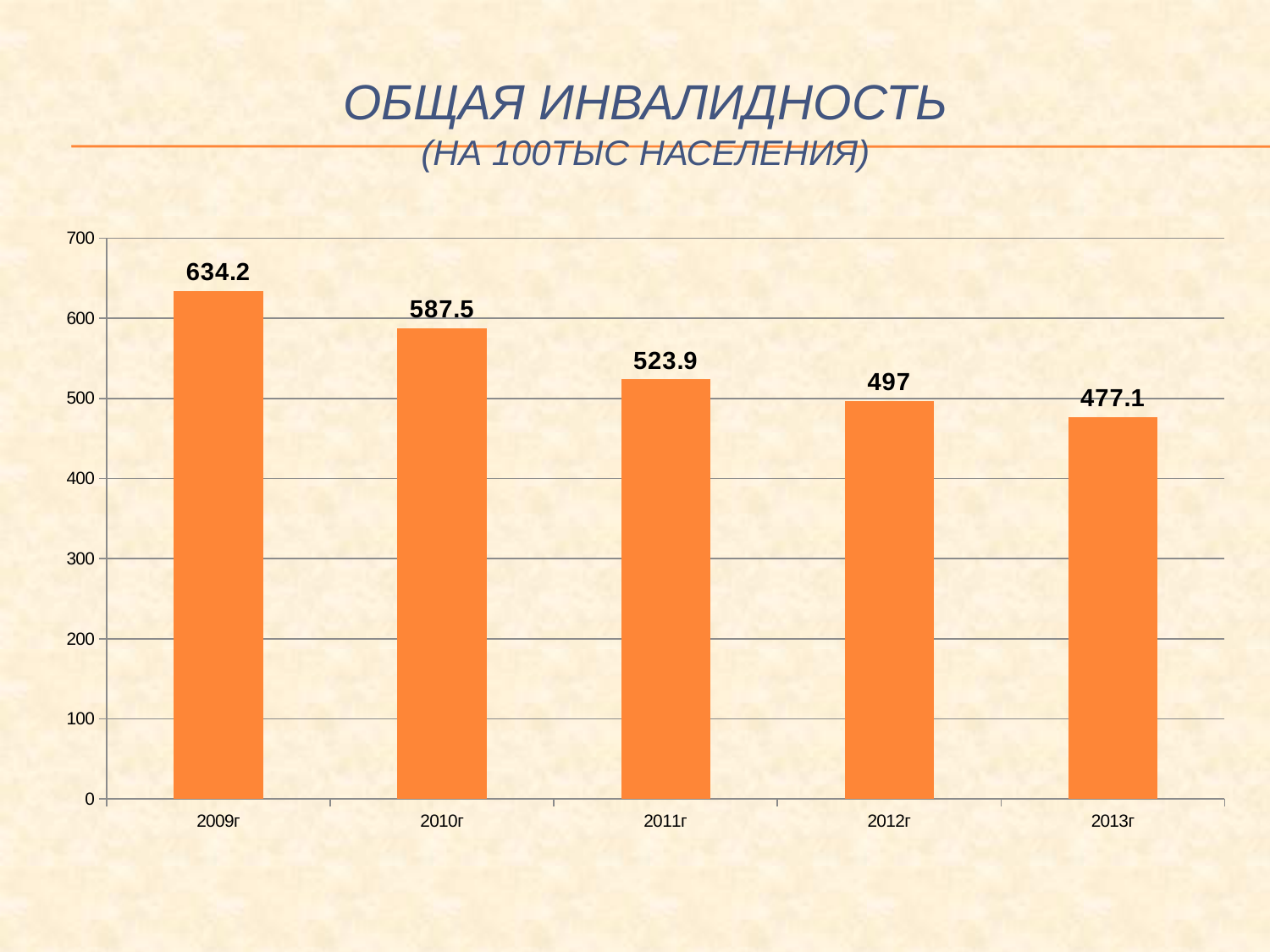

# Общая инвалидность (на 100тыс населения)

### Chart

| Category |  |
|---|---|
| 2009г | 634.2 |
| 2010г | 587.5 |
| 2011г | 523.9 |
| 2012г | 497.0 |
| 2013г | 477.1 |